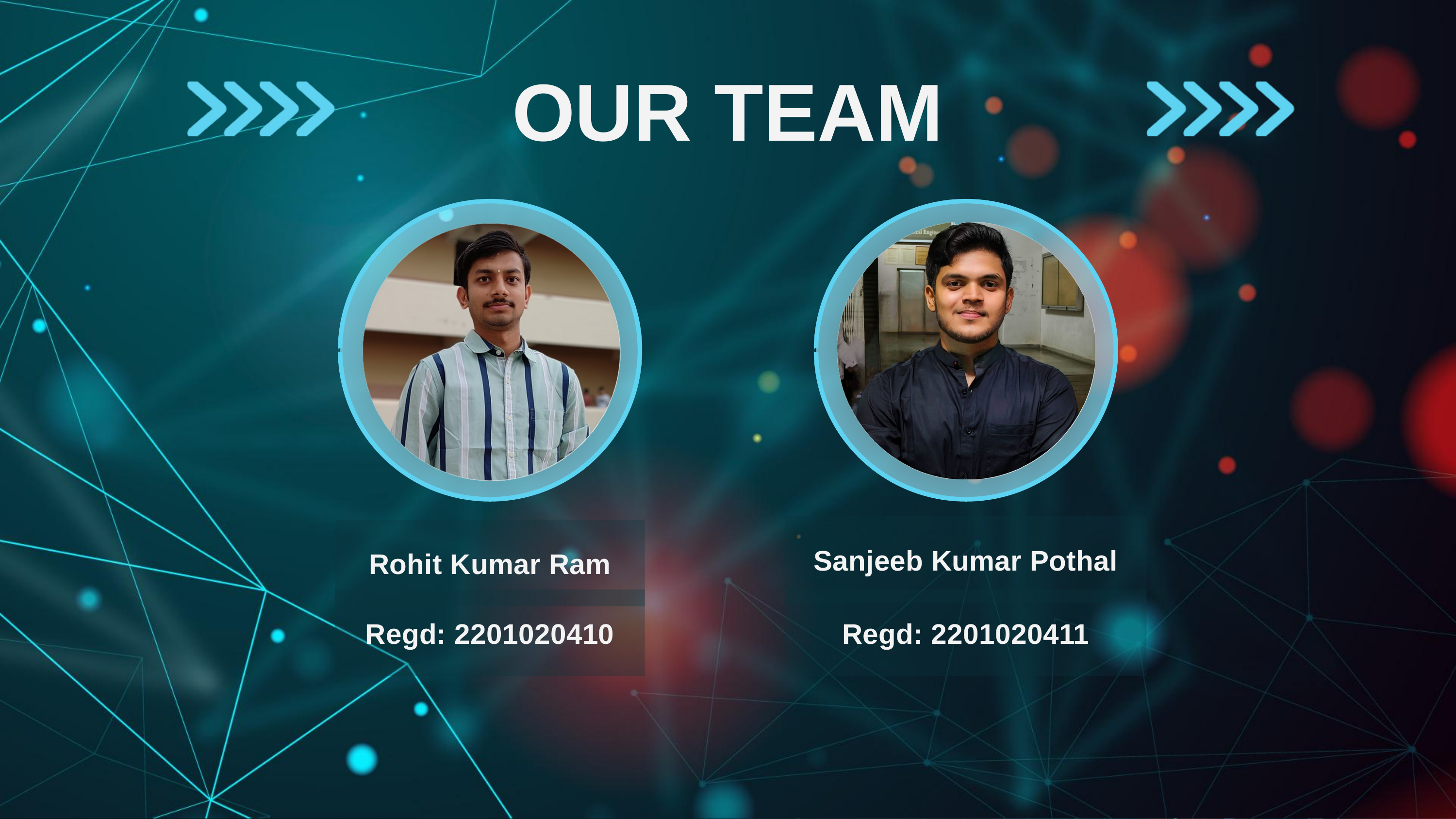

OUR TEAM

Sanjeeb Kumar Pothal

Regd: 2201020411

Rohit Kumar Ram

Regd: 2201020410